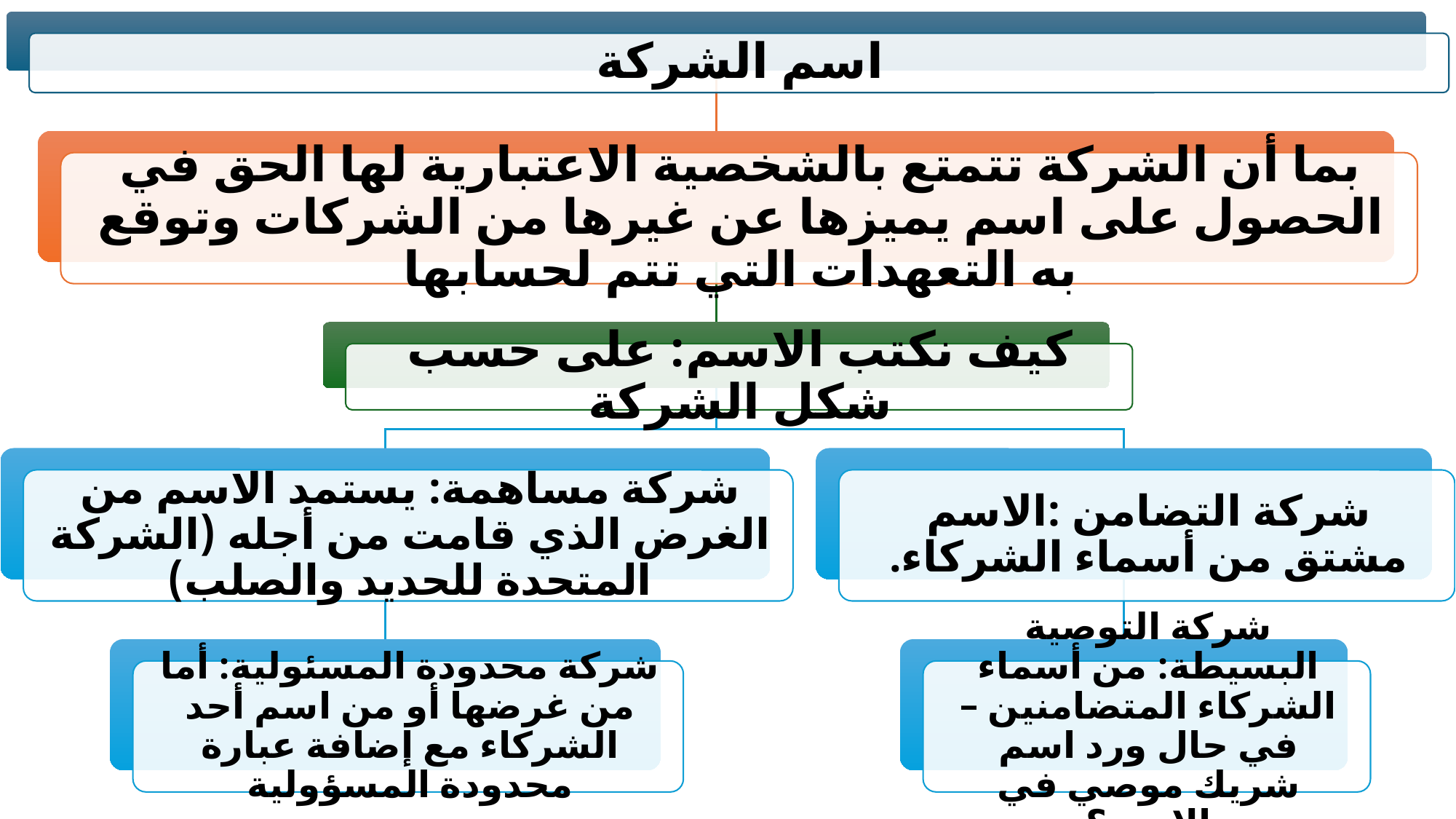

اسم الشركة
بما أن الشركة تتمتع بالشخصية الاعتبارية لها الحق في الحصول على اسم يميزها عن غيرها من الشركات وتوقع به التعهدات التي تتم لحسابها
كيف نكتب الاسم: على حسب شكل الشركة
شركة مساهمة: يستمد الاسم من الغرض الذي قامت من أجله (الشركة المتحدة للحديد والصلب)
شركة محدودة المسئولية: أما من غرضها أو من اسم أحد الشركاء مع إضافة عبارة محدودة المسؤولية
شركة التضامن :الاسم مشتق من أسماء الشركاء.
شركة التوصية البسيطة: من أسماء الشركاء المتضامنين – في حال ورد اسم شريك موصي في الاسم؟